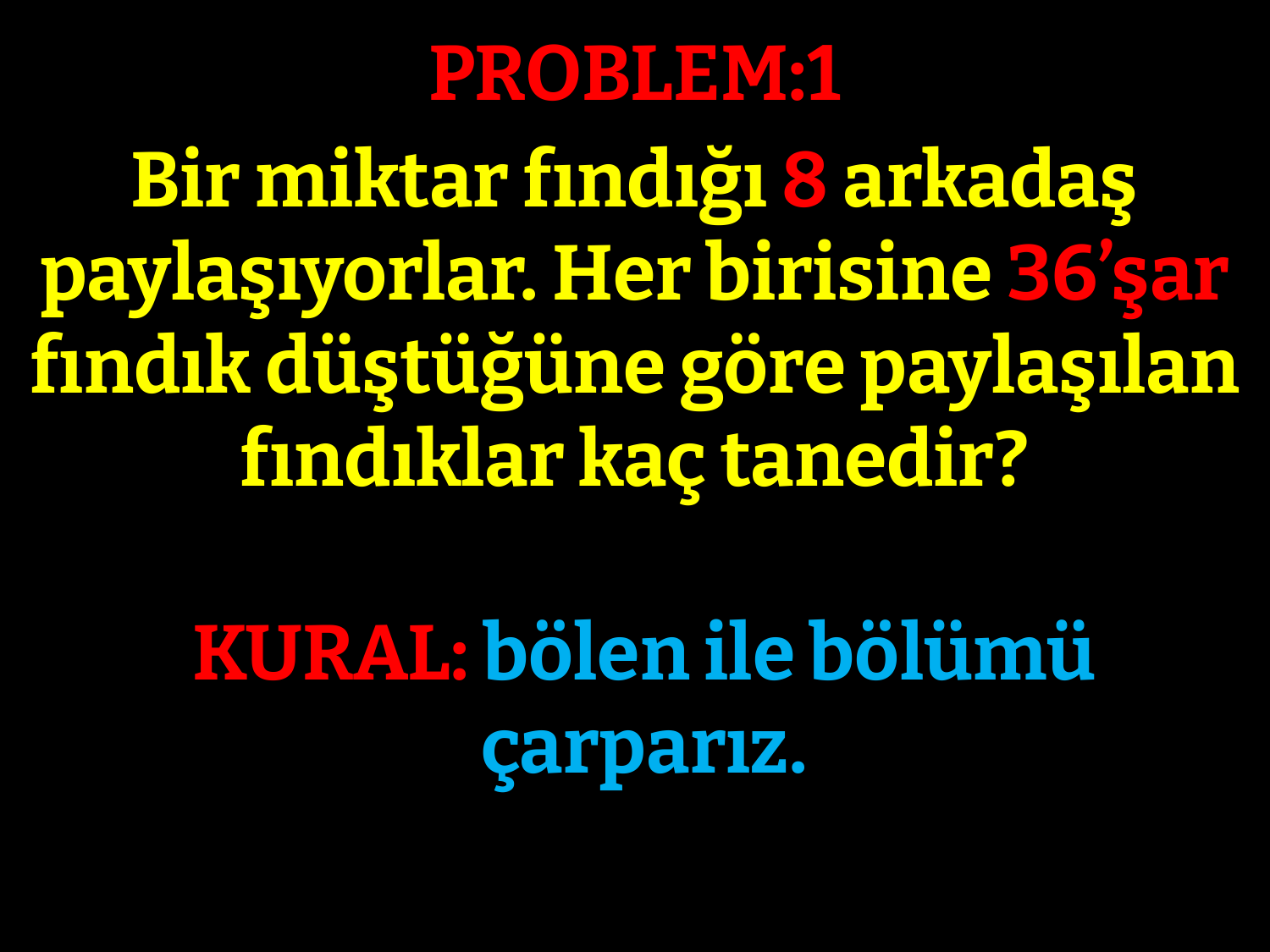

PROBLEM:1
Bir miktar fındığı 8 arkadaş paylaşıyorlar. Her birisine 36’şar fındık düştüğüne göre paylaşılan fındıklar kaç tanedir?
#
KURAL: bölen ile bölümü çarparız.